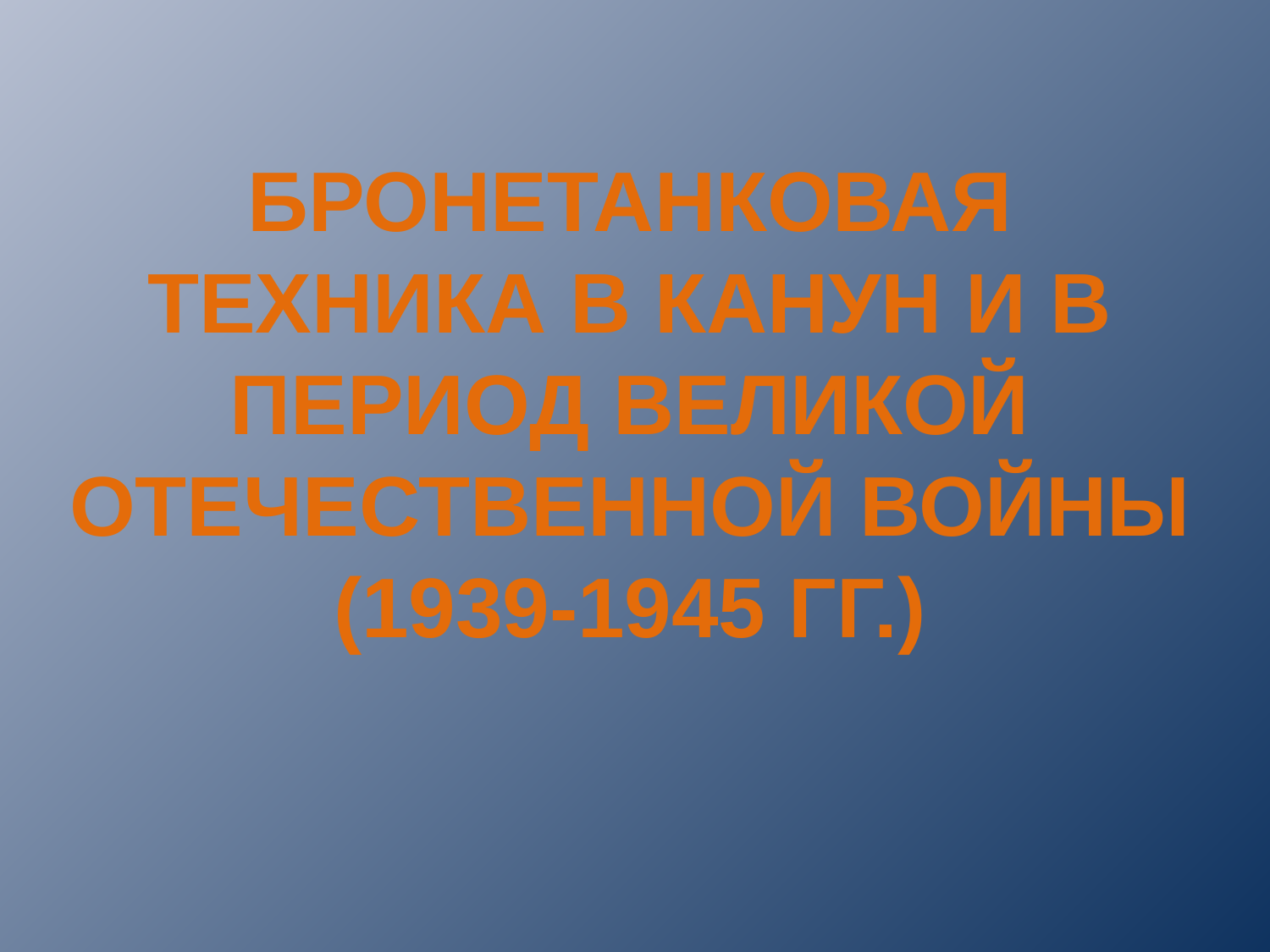

# Бронетанковая техника в канун и в период Великой Отечественной войны (1939-1945 гг.)